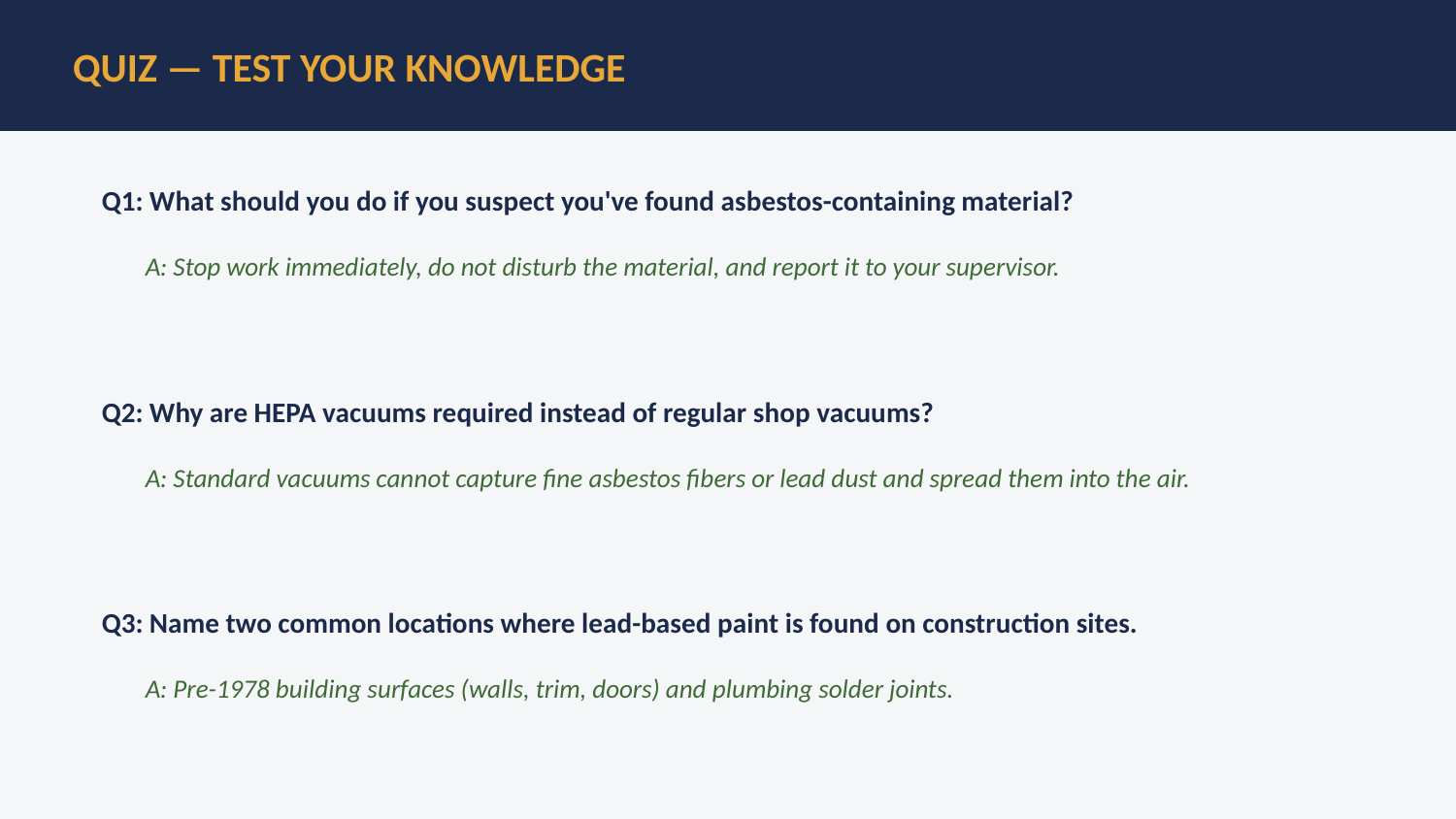

QUIZ — TEST YOUR KNOWLEDGE
Q1: What should you do if you suspect you've found asbestos-containing material?
A: Stop work immediately, do not disturb the material, and report it to your supervisor.
Q2: Why are HEPA vacuums required instead of regular shop vacuums?
A: Standard vacuums cannot capture fine asbestos fibers or lead dust and spread them into the air.
Q3: Name two common locations where lead-based paint is found on construction sites.
A: Pre-1978 building surfaces (walls, trim, doors) and plumbing solder joints.